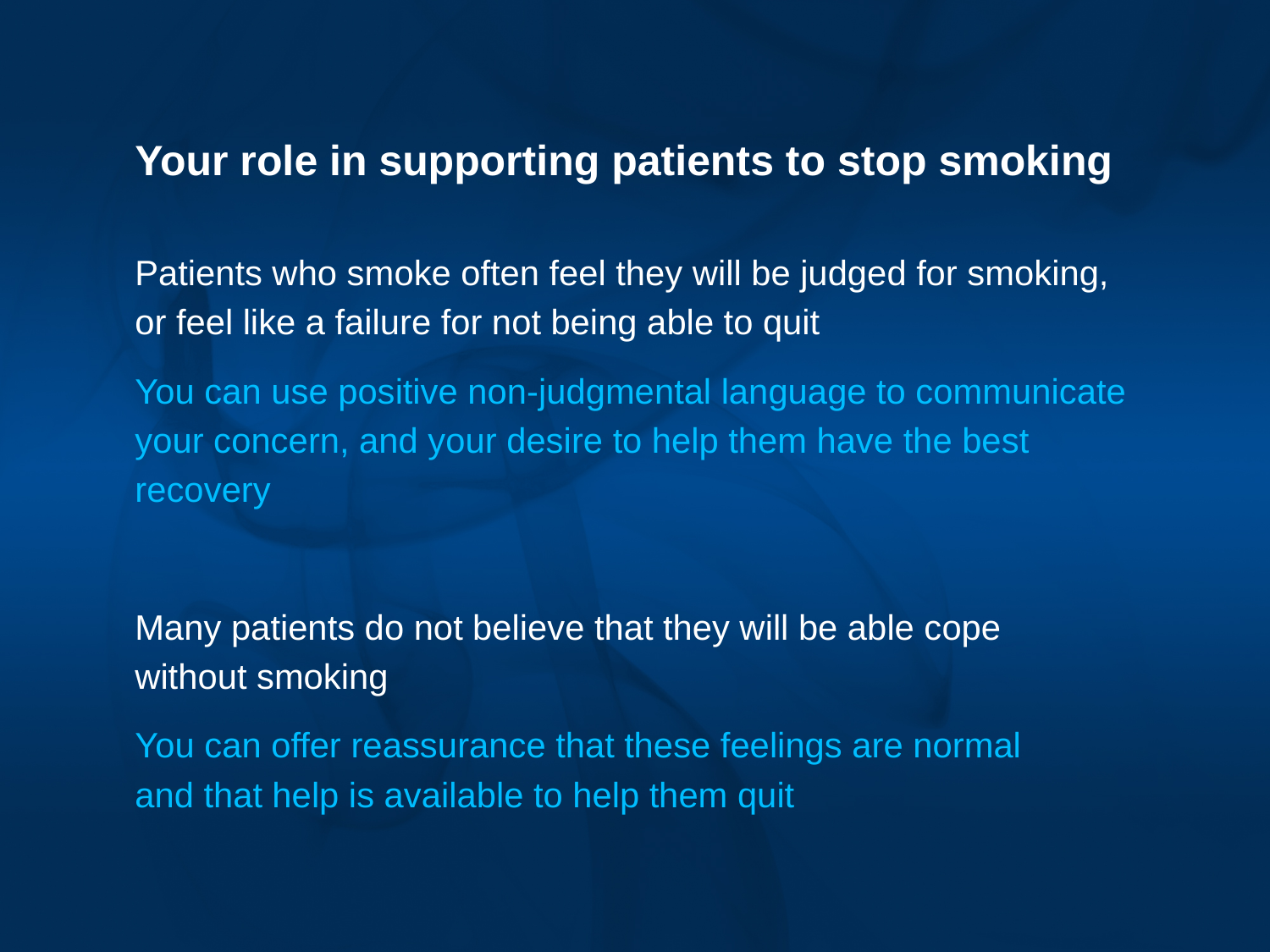

Your role in supporting patients to stop smoking
Patients who smoke often feel they will be judged for smoking,
or feel like a failure for not being able to quit
You can use positive non-judgmental language to communicate
your concern, and your desire to help them have the best recovery

Many patients do not believe that they will be able cope without smoking
You can offer reassurance that these feelings are normal
and that help is available to help them quit